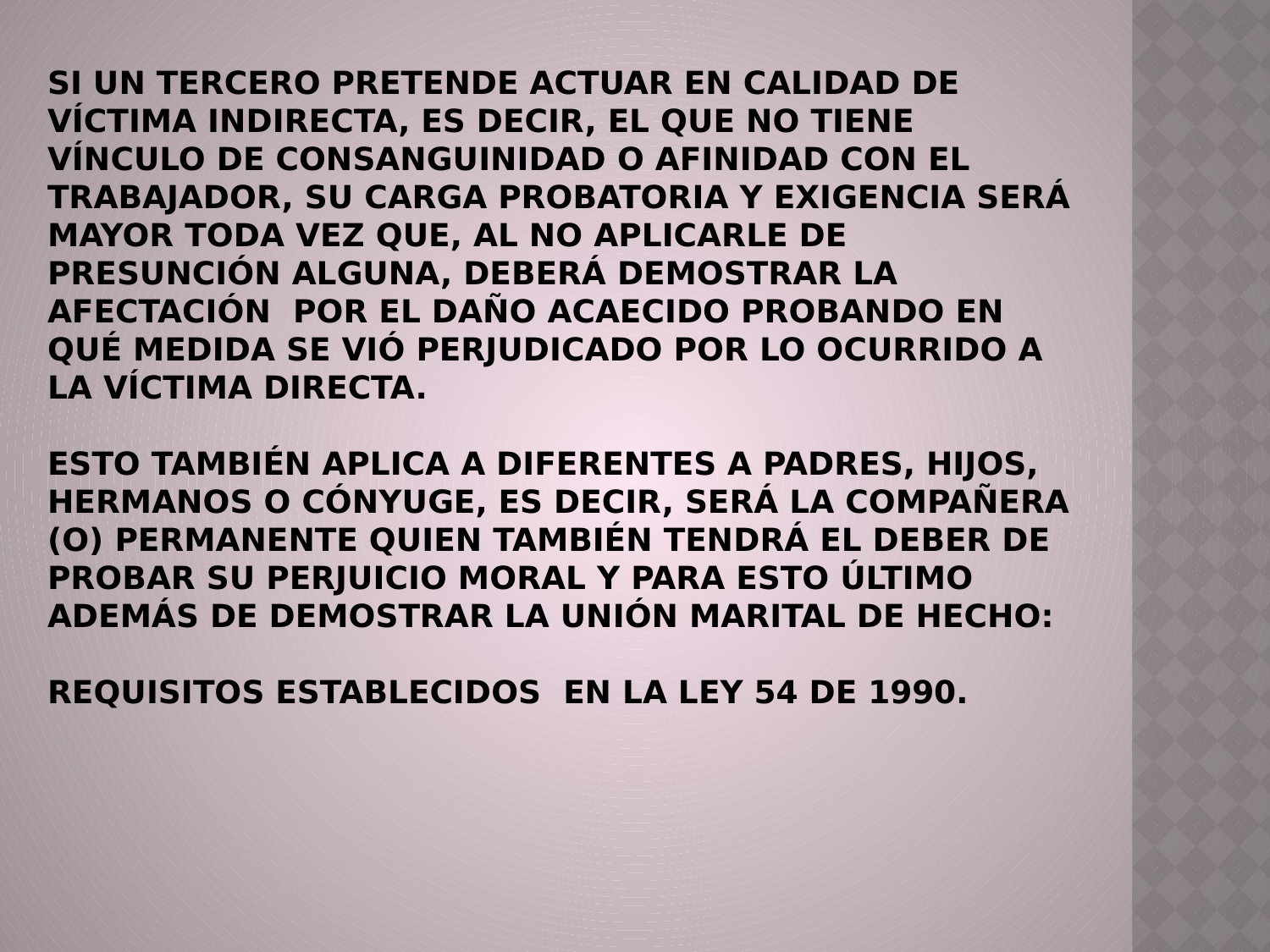

SI UN TERCERO PRETENDE ACTUAR EN CALIDAD DE VÍCTIMA INDIRECTA, ES DECIR, EL QUE NO TIENE VÍNCULO DE CONSANGUINIDAD O AFINIDAD CON EL TRABAJADOR, SU CARGA PROBATORIA Y EXIGENCIA SERÁ MAYOR TODA VEZ QUE, AL NO APLICARLE DE PRESUNCIÓN ALGUNA, DEBERÁ DEMOSTRAR LA AFECTACIÓN  POR EL DAÑO ACAECIDO PROBANDO EN QUÉ MEDIDA SE VIÓ PERJUDICADO POR LO OCURRIDO A LA VÍCTIMA DIRECTA.

ESTO TAMBIÉN APLICA A DIFERENTES A PADRES, HIJOS, HERMANOS O CÓNYUGE, ES DECIR, SERÁ LA COMPAÑERA (O) PERMANENTE QUIEN TAMBIÉN TENDRÁ EL DEBER DE PROBAR SU PERJUICIO MORAL Y PARA ESTO ÚLTIMO ADEMÁS DE DEMOSTRAR LA UNIÓN MARITAL DE HECHO:

REQUISITOS ESTABLECIDOS  EN LA LEY 54 DE 1990.